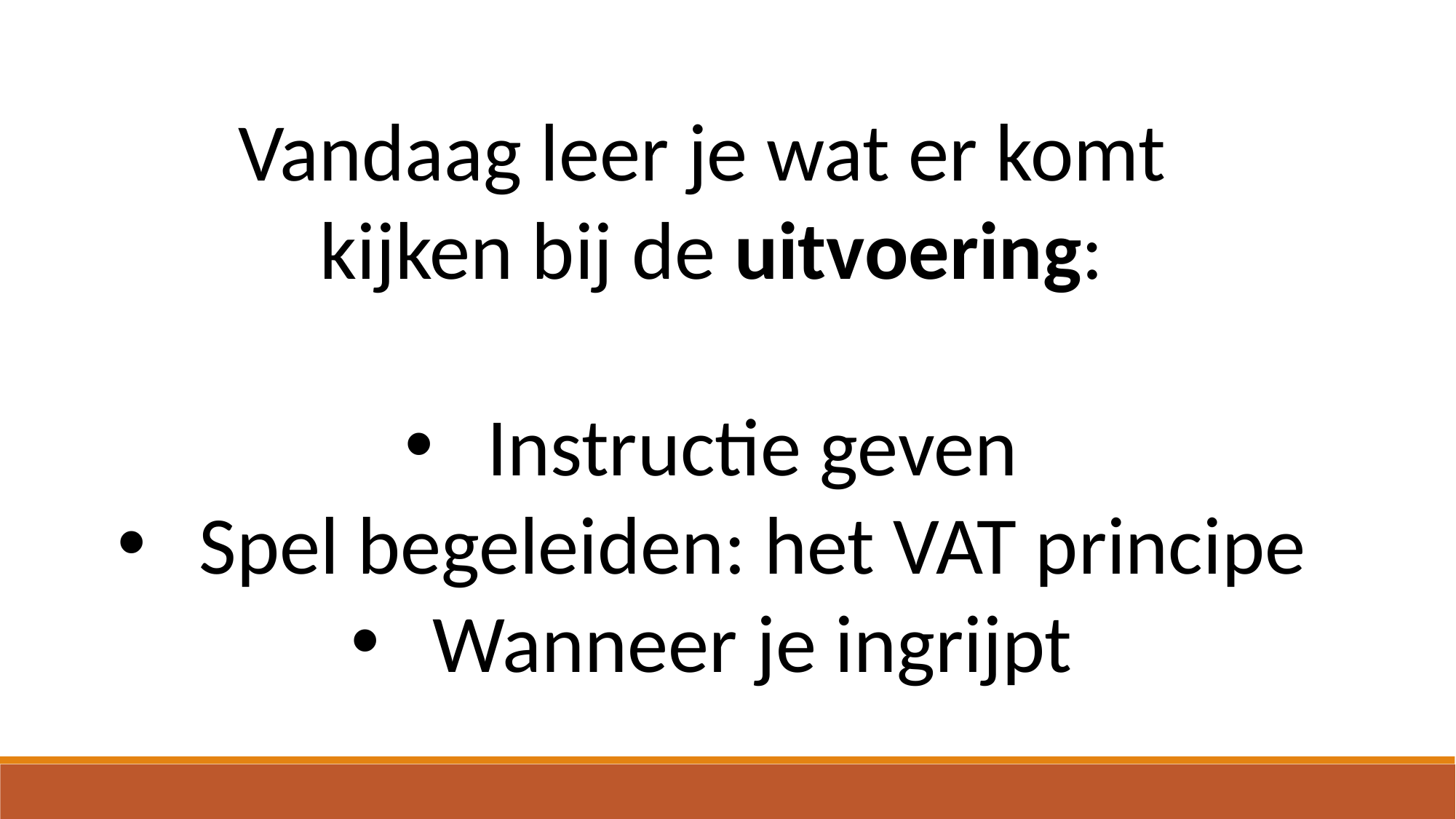

Vandaag leer je wat er komt
kijken bij de uitvoering:

Instructie geven
Spel begeleiden: het VAT principe
Wanneer je ingrijpt